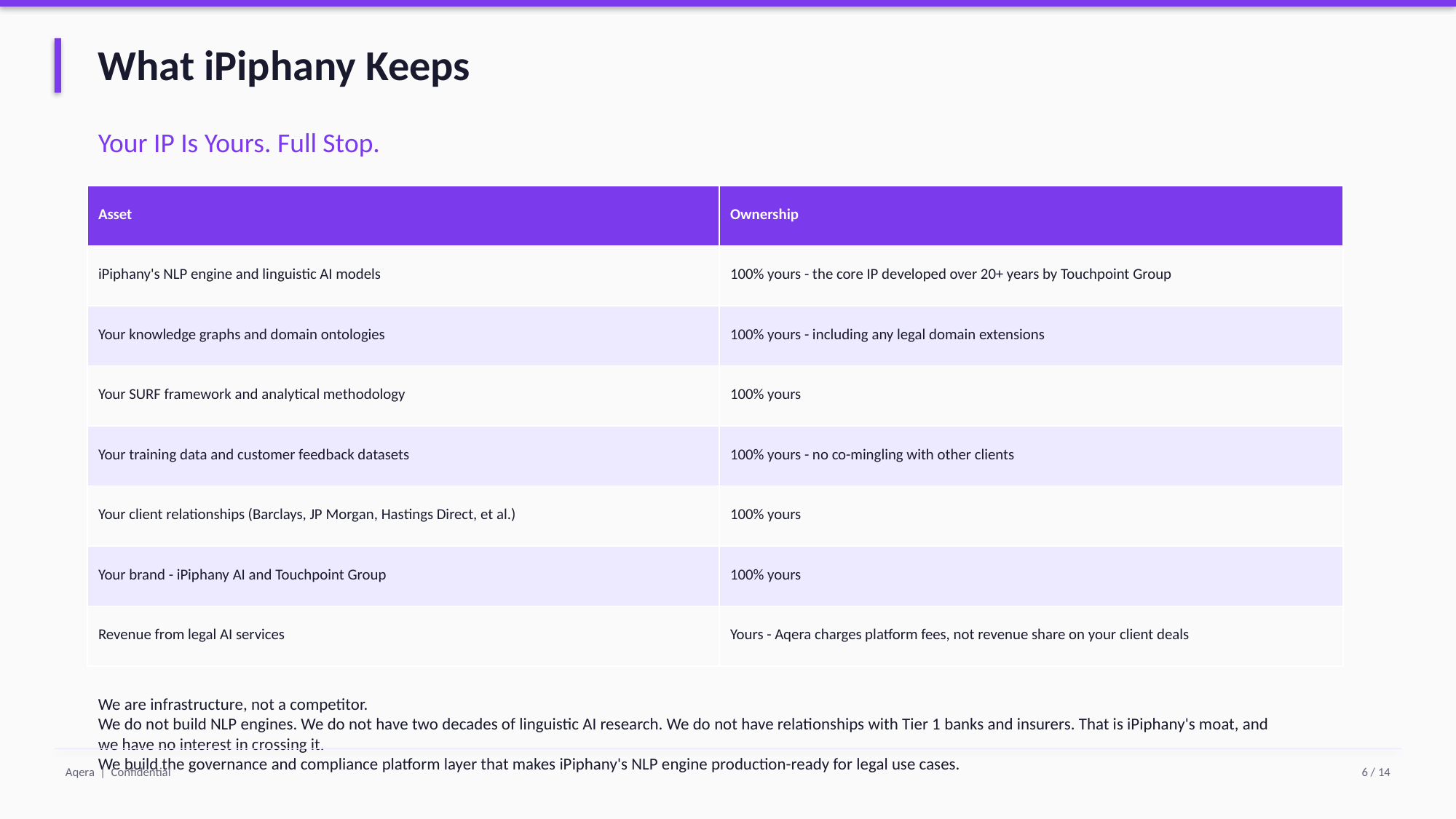

What iPiphany Keeps

Your IP Is Yours. Full Stop.
| Asset | Ownership |
| --- | --- |
| iPiphany's NLP engine and linguistic AI models | 100% yours - the core IP developed over 20+ years by Touchpoint Group |
| Your knowledge graphs and domain ontologies | 100% yours - including any legal domain extensions |
| Your SURF framework and analytical methodology | 100% yours |
| Your training data and customer feedback datasets | 100% yours - no co-mingling with other clients |
| Your client relationships (Barclays, JP Morgan, Hastings Direct, et al.) | 100% yours |
| Your brand - iPiphany AI and Touchpoint Group | 100% yours |
| Revenue from legal AI services | Yours - Aqera charges platform fees, not revenue share on your client deals |
We are infrastructure, not a competitor.
We do not build NLP engines. We do not have two decades of linguistic AI research. We do not have relationships with Tier 1 banks and insurers. That is iPiphany's moat, and we have no interest in crossing it.
We build the governance and compliance platform layer that makes iPiphany's NLP engine production-ready for legal use cases.

Aqera  |  Confidential
6 / 14